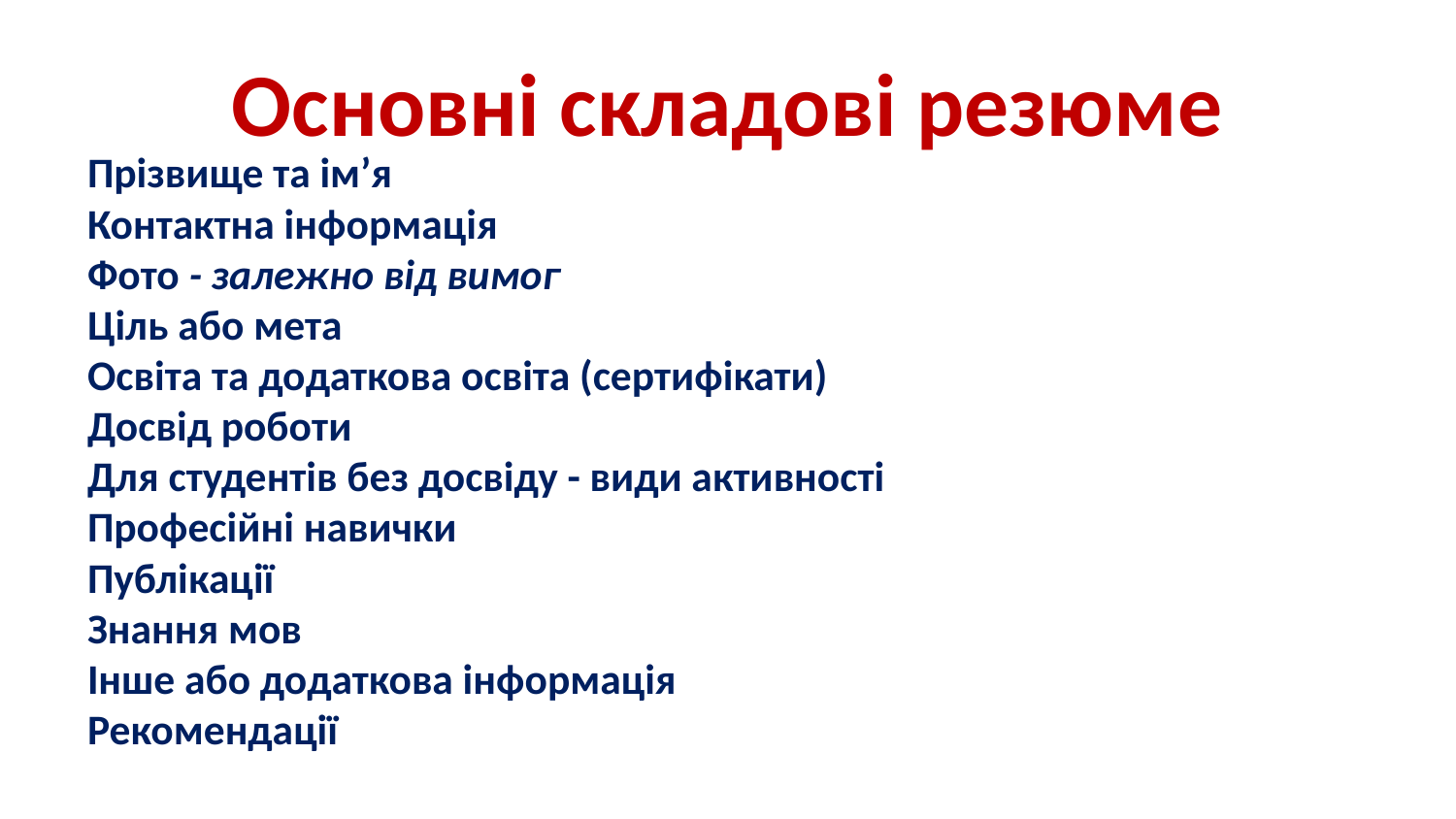

# Основні складові резюме
Прізвище та ім’я
Контактна інформація
Фото - залежно від вимог
Ціль або мета
Освіта та додаткова освіта (сертифікати)
Досвід роботи
Для студентів без досвіду - види активності
Професійні навички
Публікації
Знання мов
Інше або додаткова інформація
Рекомендації